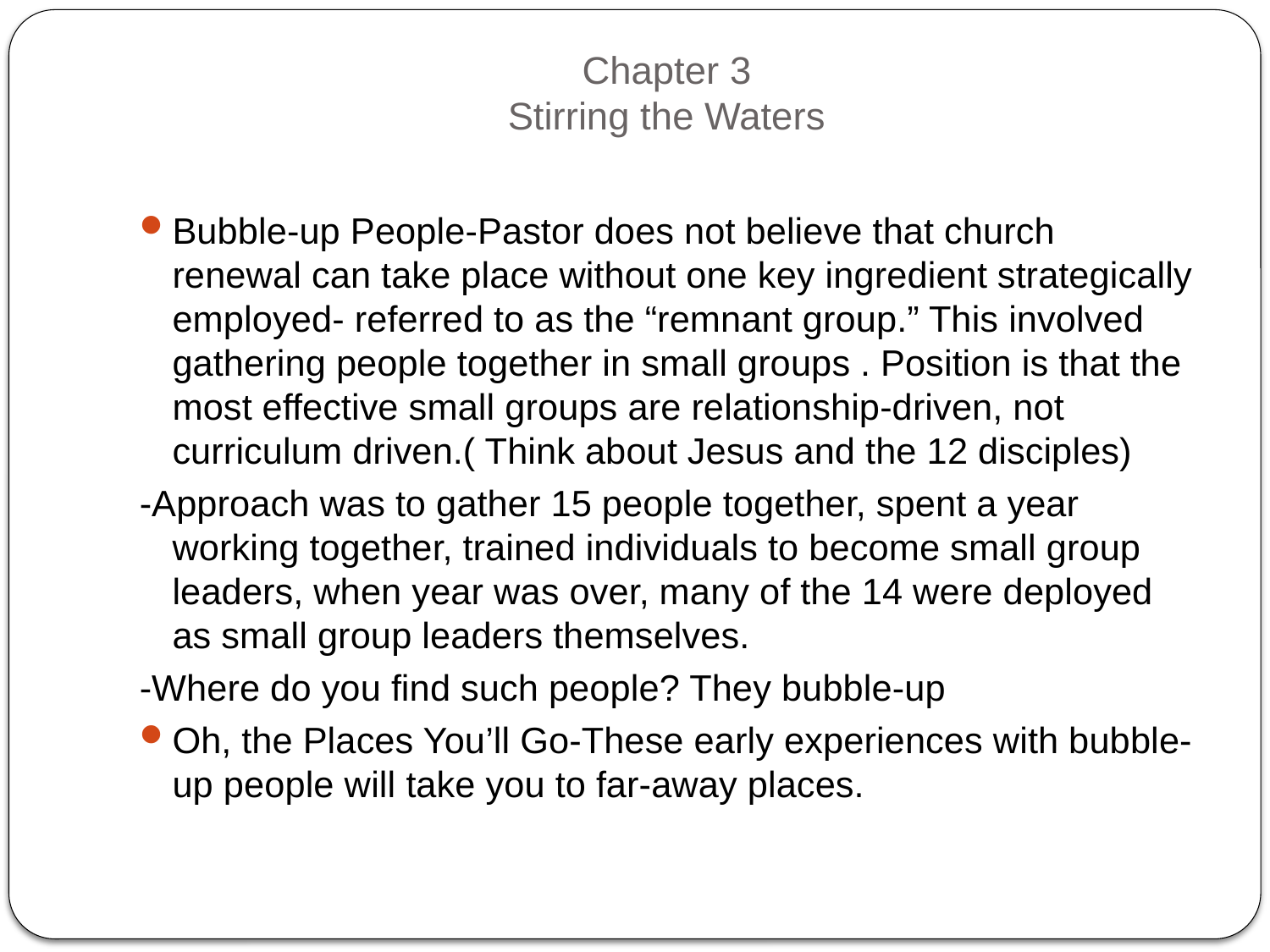

# Chapter 3 Stirring the Waters
Bubble-up People-Pastor does not believe that church renewal can take place without one key ingredient strategically employed- referred to as the “remnant group.” This involved gathering people together in small groups . Position is that the most effective small groups are relationship-driven, not curriculum driven.( Think about Jesus and the 12 disciples)
-Approach was to gather 15 people together, spent a year working together, trained individuals to become small group leaders, when year was over, many of the 14 were deployed as small group leaders themselves.
-Where do you find such people? They bubble-up
Oh, the Places You’ll Go-These early experiences with bubble-up people will take you to far-away places.